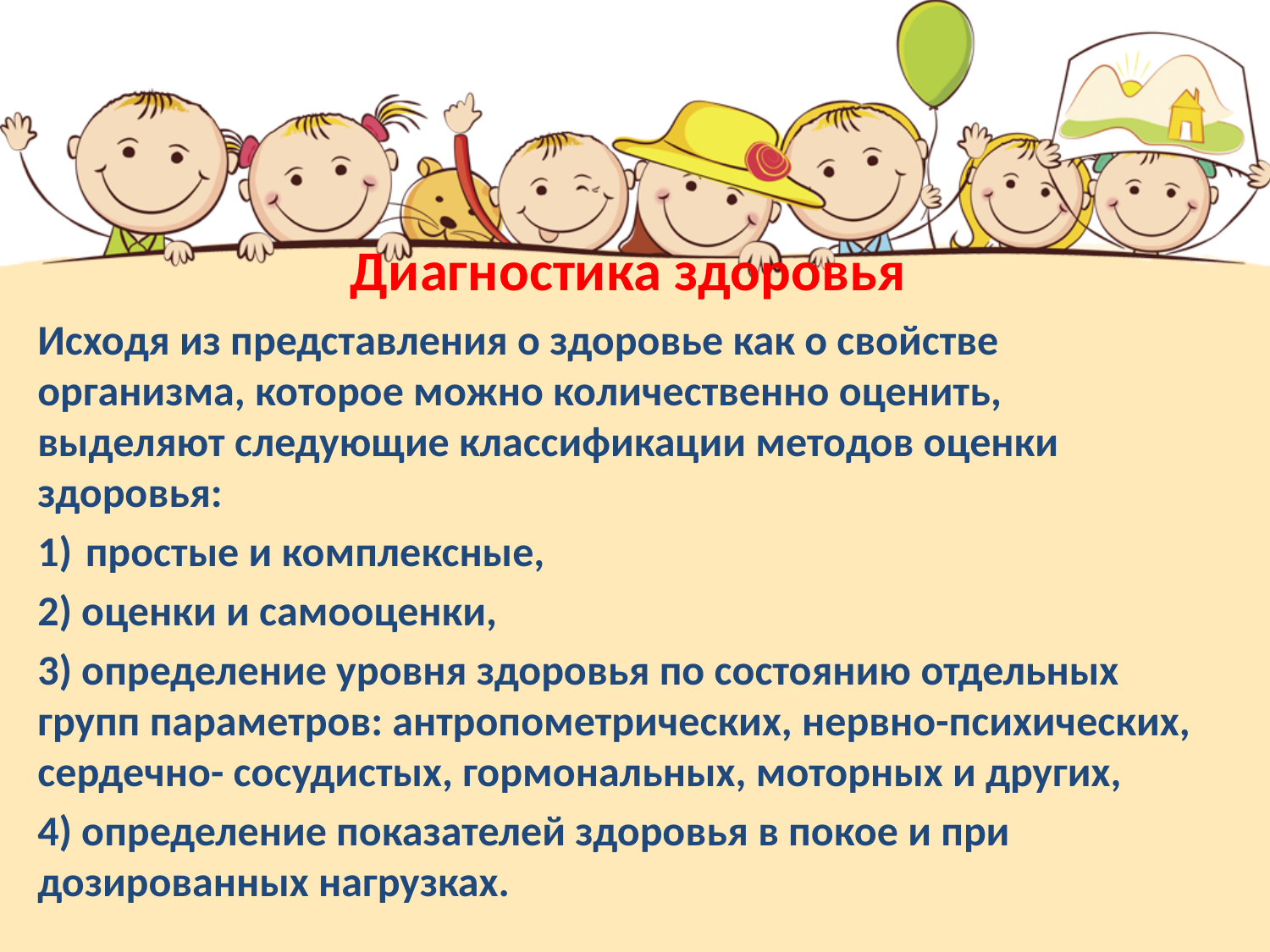

# Диагностика здоровья
Исходя из представления о здоровье как о свойстве организма, которое можно количественно оценить, выделяют следующие классификации методов оценки здоровья:
простые и комплексные,
2) оценки и самооценки,
3) определение уровня здоровья по состоянию отдельных групп параметров: антропометрических, нервно-психических, сердечно- сосудистых, гормональных, моторных и других,
4) определение показателей здоровья в покое и при дозированных нагрузках.